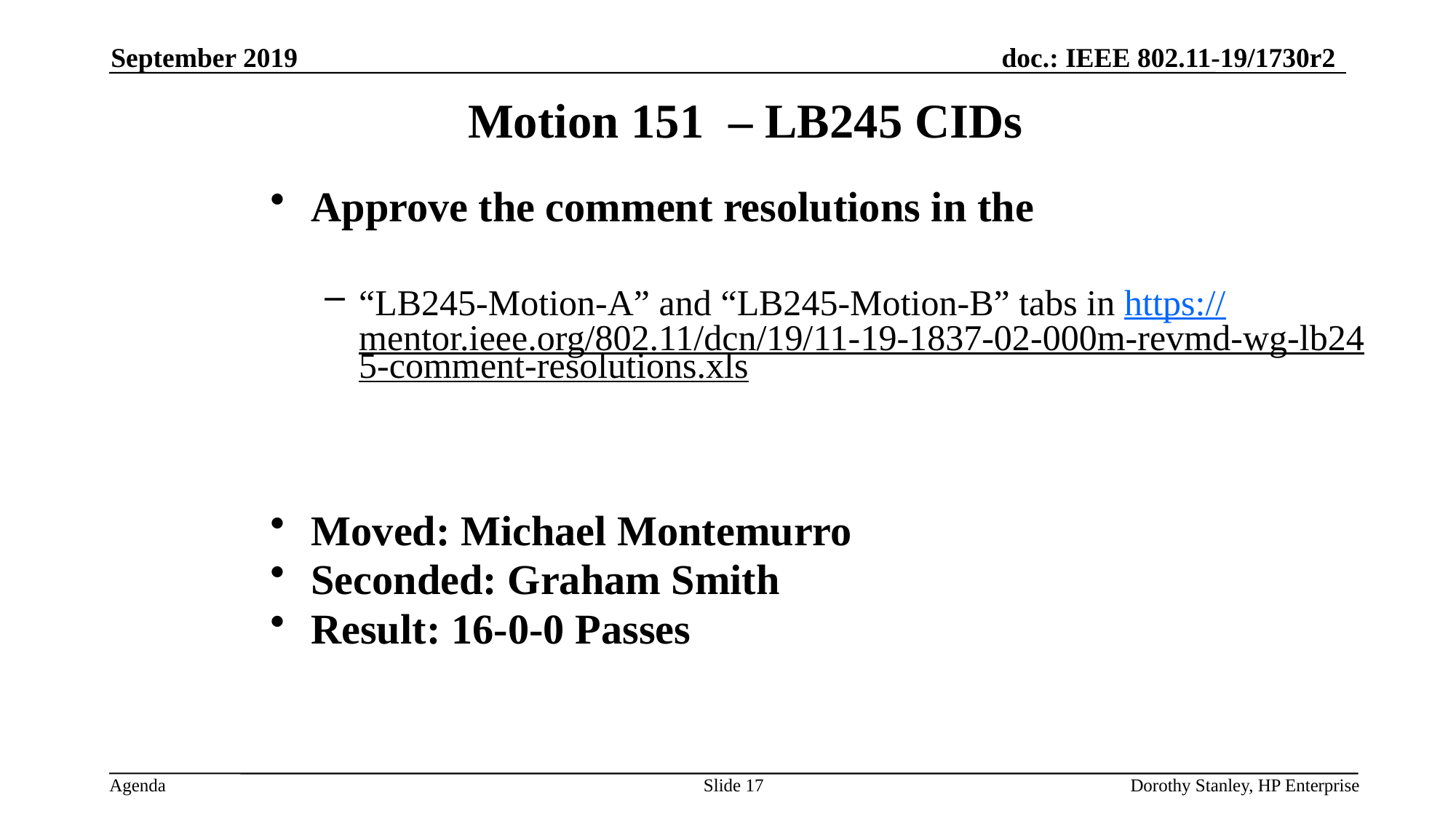

September 2019
Motion 151  – LB245 CIDs
Approve the comment resolutions in the

“LB245-Motion-A” and “LB245-Motion-B” tabs in https://mentor.ieee.org/802.11/dcn/19/11-19-1837-02-000m-revmd-wg-lb245-comment-resolutions.xls

Moved: Michael Montemurro
Seconded: Graham Smith
Result: 16-0-0 Passes

Slide 17
Dorothy Stanley, HP Enterprise